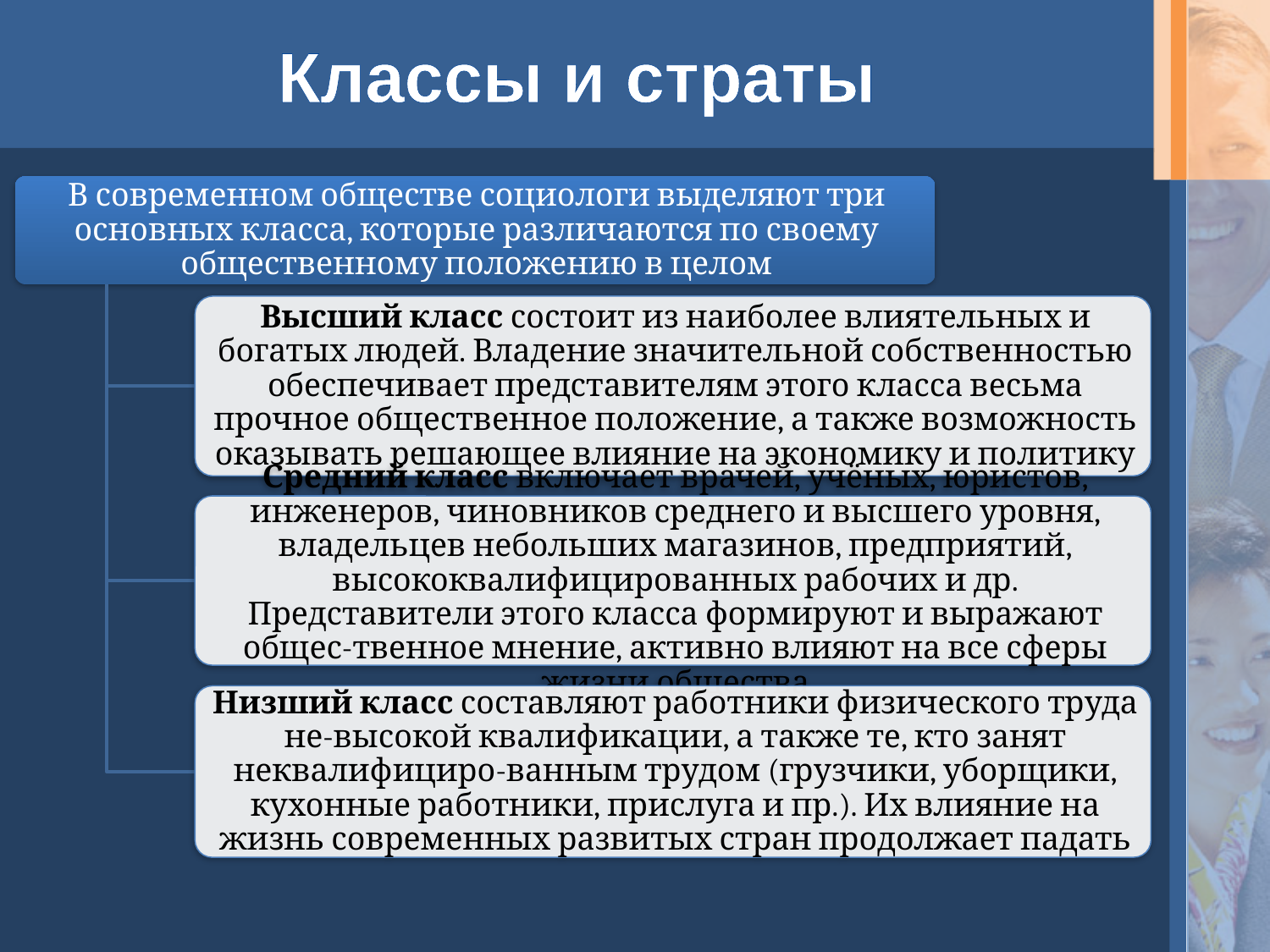

# Классы и страты
В современном обществе социологи выделяют три основных класса, которые различаются по своему общественному положению в целом
Высший класс состоит из наиболее влиятельных и богатых людей. Владение значительной собственностью обеспечивает представителям этого класса весьма прочное общественное положение, а также возможность оказывать решающее влияние на экономику и политику
Средний класс включает врачей, учёных, юристов, инженеров, чиновников среднего и высшего уровня, владельцев небольших магазинов, предприятий, высококвалифицированных рабочих и др. Представители этого класса формируют и выражают общес-твенное мнение, активно влияют на все сферы жизни общества
Низший класс составляют работники физического труда не-высокой квалификации, а также те, кто занят неквалифициро-ванным трудом (грузчики, уборщики, кухонные работники, прислуга и пр.). Их влияние на жизнь современных развитых стран продолжает падать